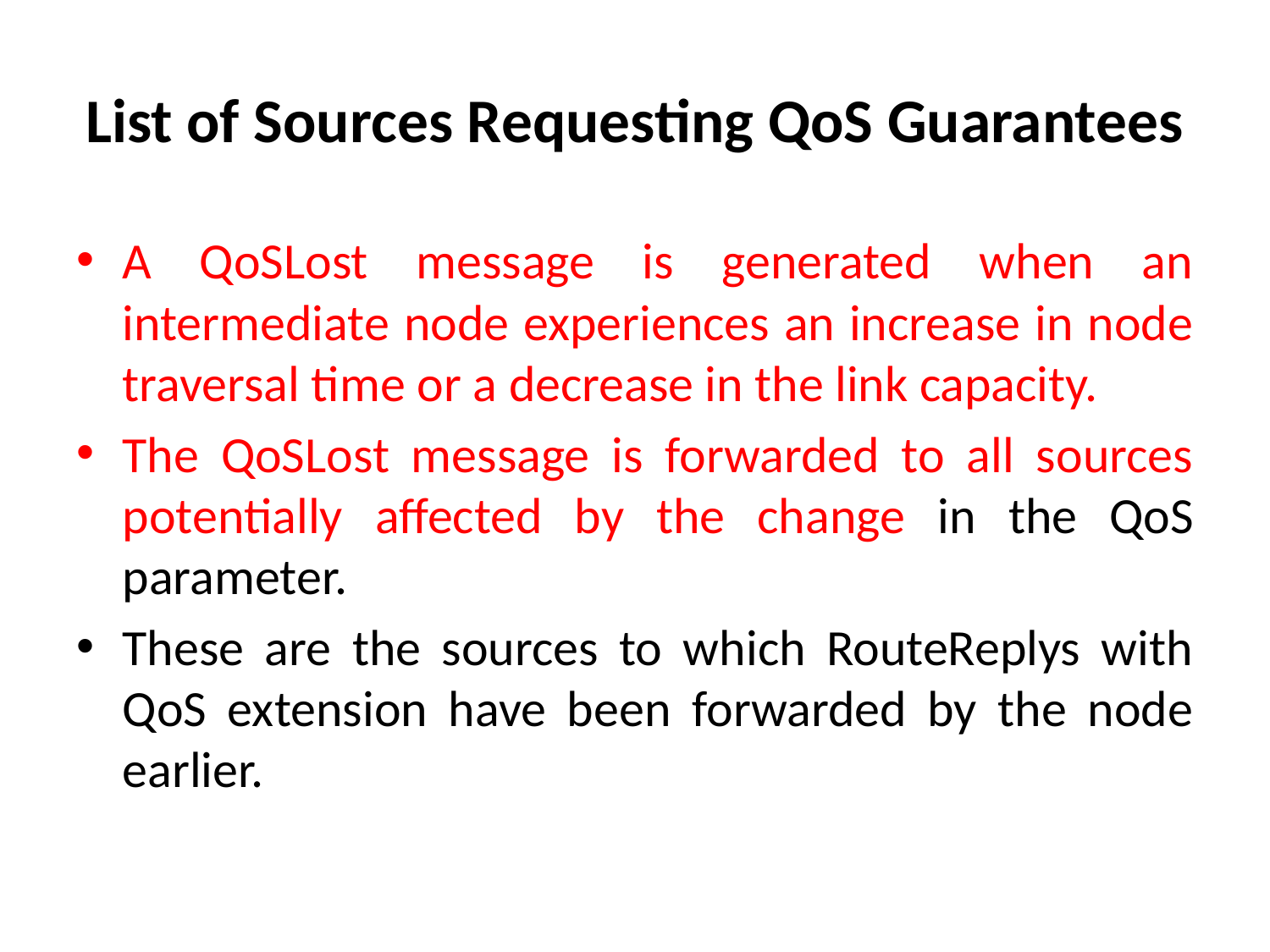

# List of Sources Requesting QoS Guarantees
A QoSLost message is generated when an intermediate node experiences an increase in node traversal time or a decrease in the link capacity.
The QoSLost message is forwarded to all sources potentially affected by the change in the QoS parameter.
These are the sources to which RouteReplys with QoS extension have been forwarded by the node earlier.